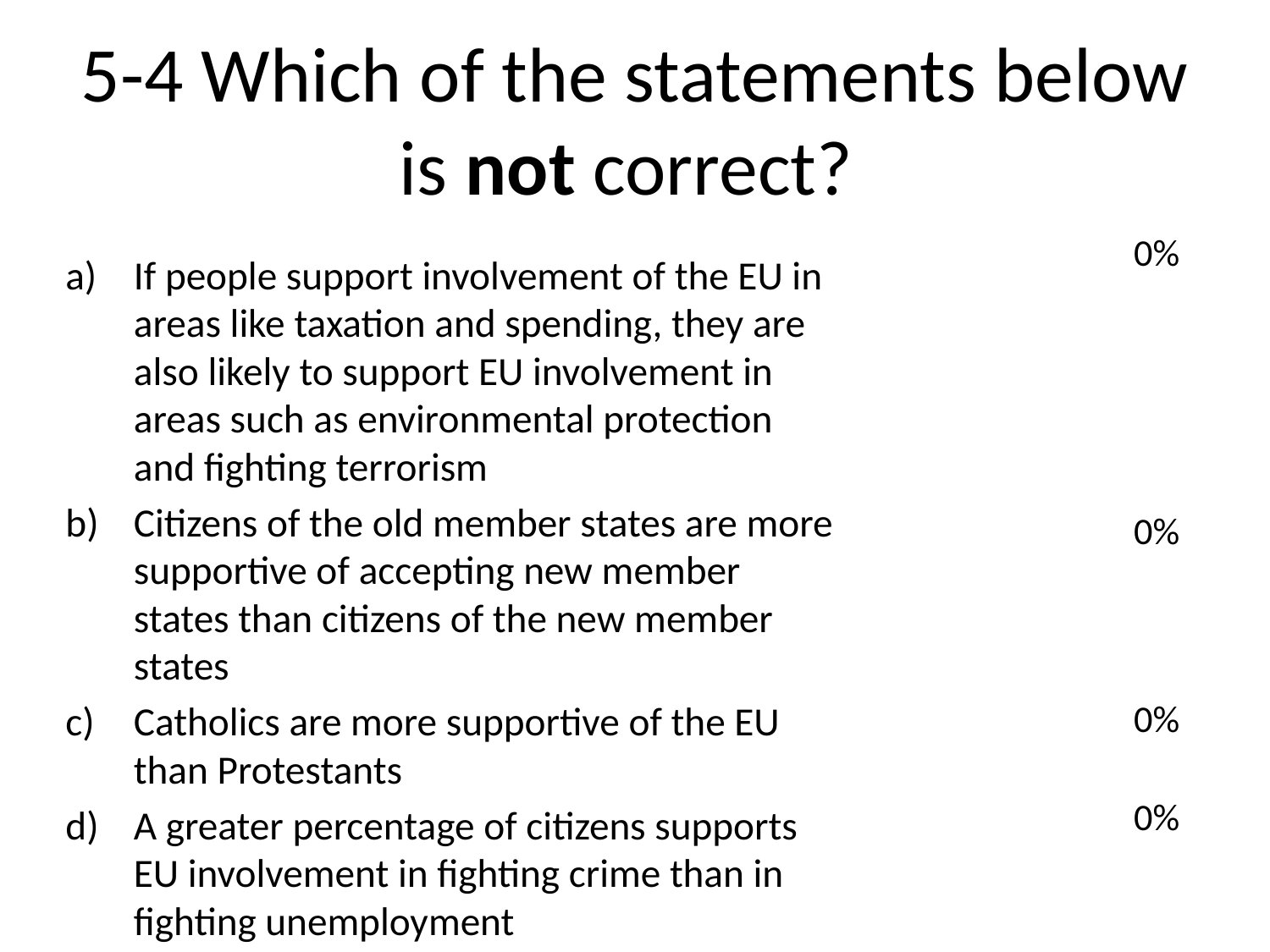

# 5-4 Which of the statements below is not correct?
0%
0%
0%
0%

If people support involvement of the EU in areas like taxation and spending, they are also likely to support EU involvement in areas such as environmental protection and fighting terrorism
Citizens of the old member states are more supportive of accepting new member states than citizens of the new member states
Catholics are more supportive of the EU than Protestants
A greater percentage of citizens supports EU involvement in fighting crime than in fighting unemployment